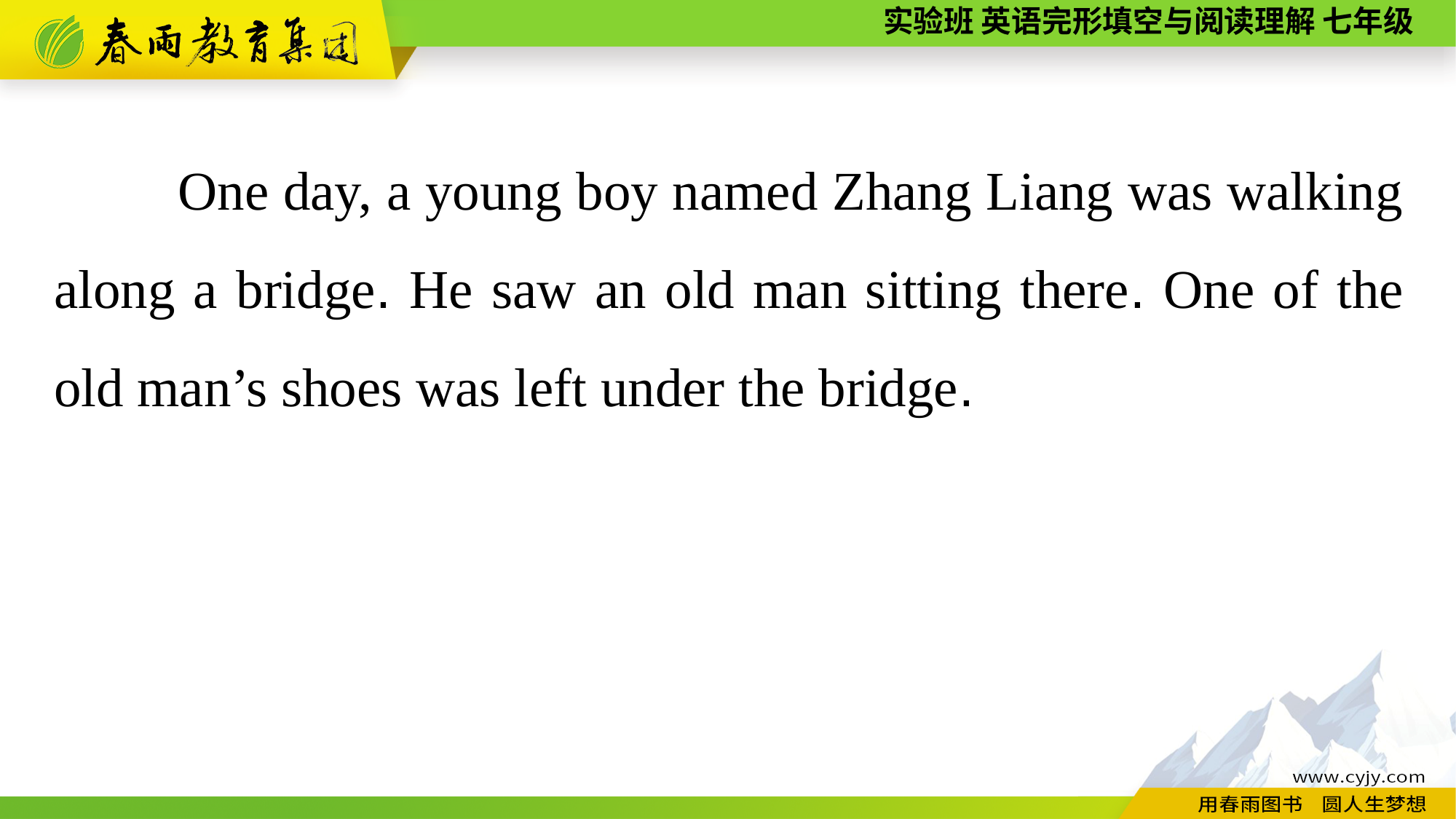

One day, a young boy named Zhang Liang was walking along a bridge. He saw an old man sitting there. One of the old man’s shoes was left under the bridge.